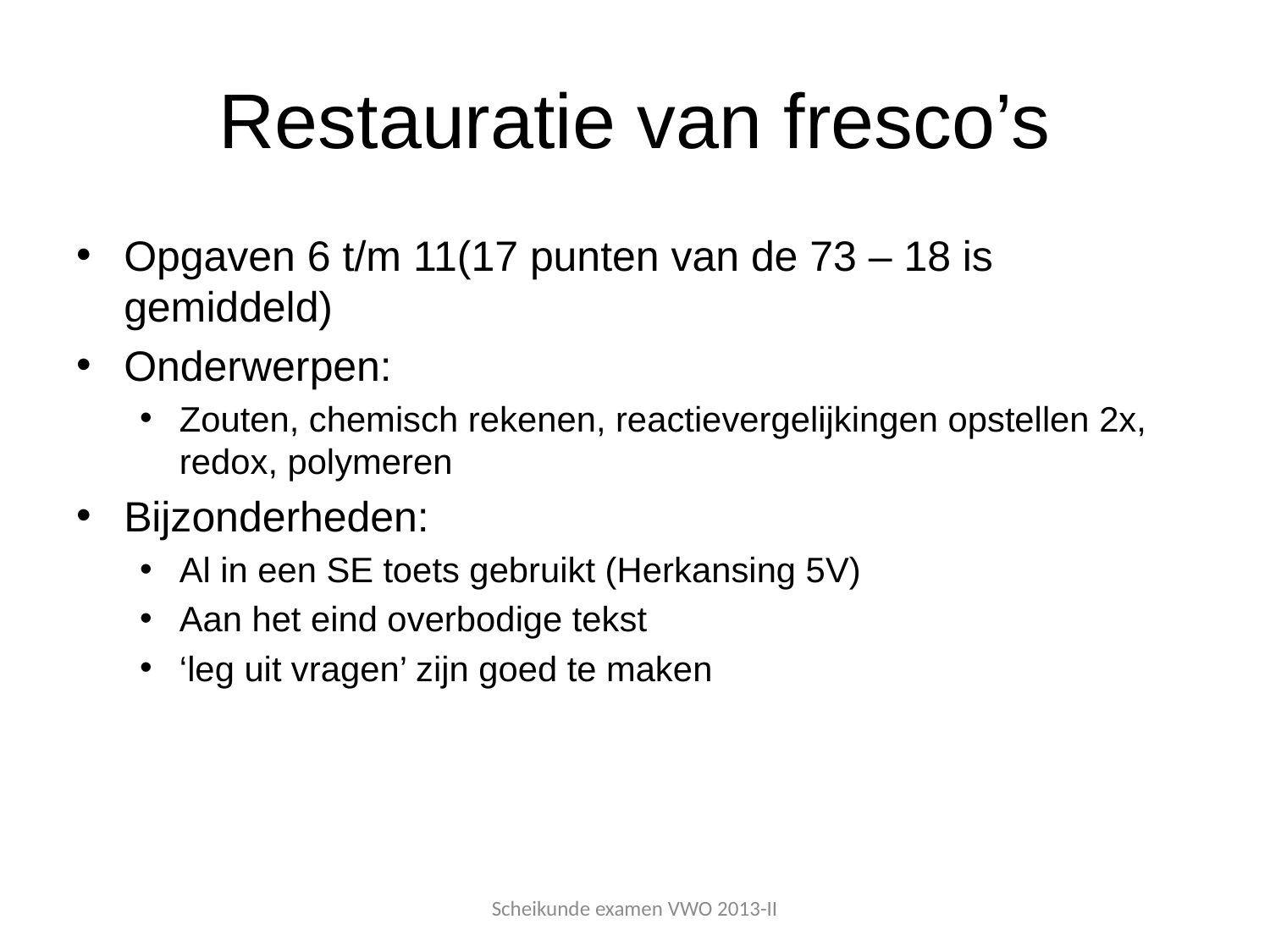

# Restauratie van fresco’s
Opgaven 6 t/m 11(17 punten van de 73 – 18 is gemiddeld)
Onderwerpen:
Zouten, chemisch rekenen, reactievergelijkingen opstellen 2x, redox, polymeren
Bijzonderheden:
Al in een SE toets gebruikt (Herkansing 5V)
Aan het eind overbodige tekst
‘leg uit vragen’ zijn goed te maken

Scheikunde examen VWO 2013-II